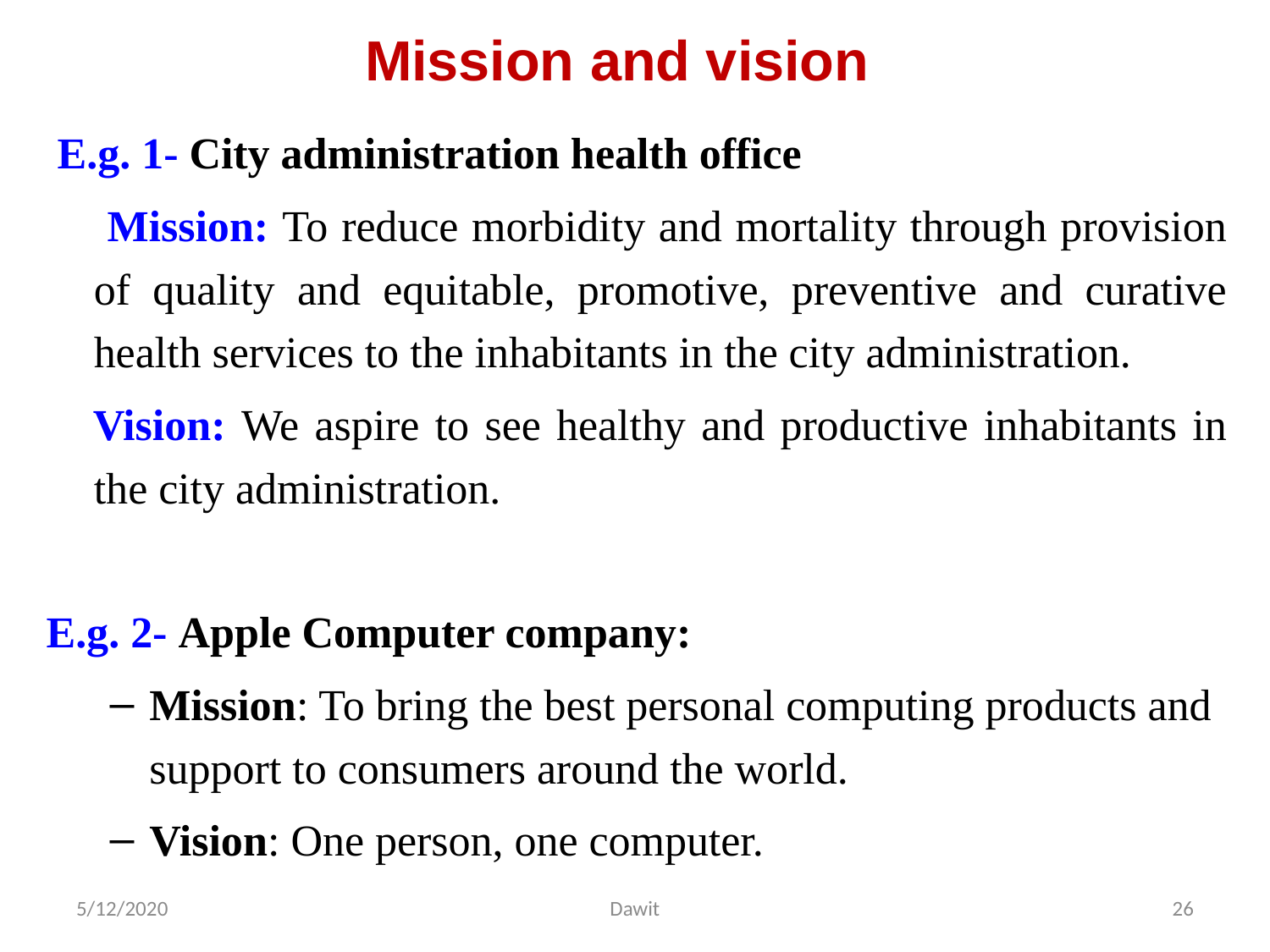

# Mission and vision
 E.g. 1- City administration health office
	 Mission: To reduce morbidity and mortality through provision of quality and equitable, promotive, preventive and curative health services to the inhabitants in the city administration.
   Vision: We aspire to see healthy and productive inhabitants in the city administration.

E.g. 2- Apple Computer company:
Mission: To bring the best personal computing products and support to consumers around the world.
Vision: One person, one computer.

5/12/2020
Dawit
26